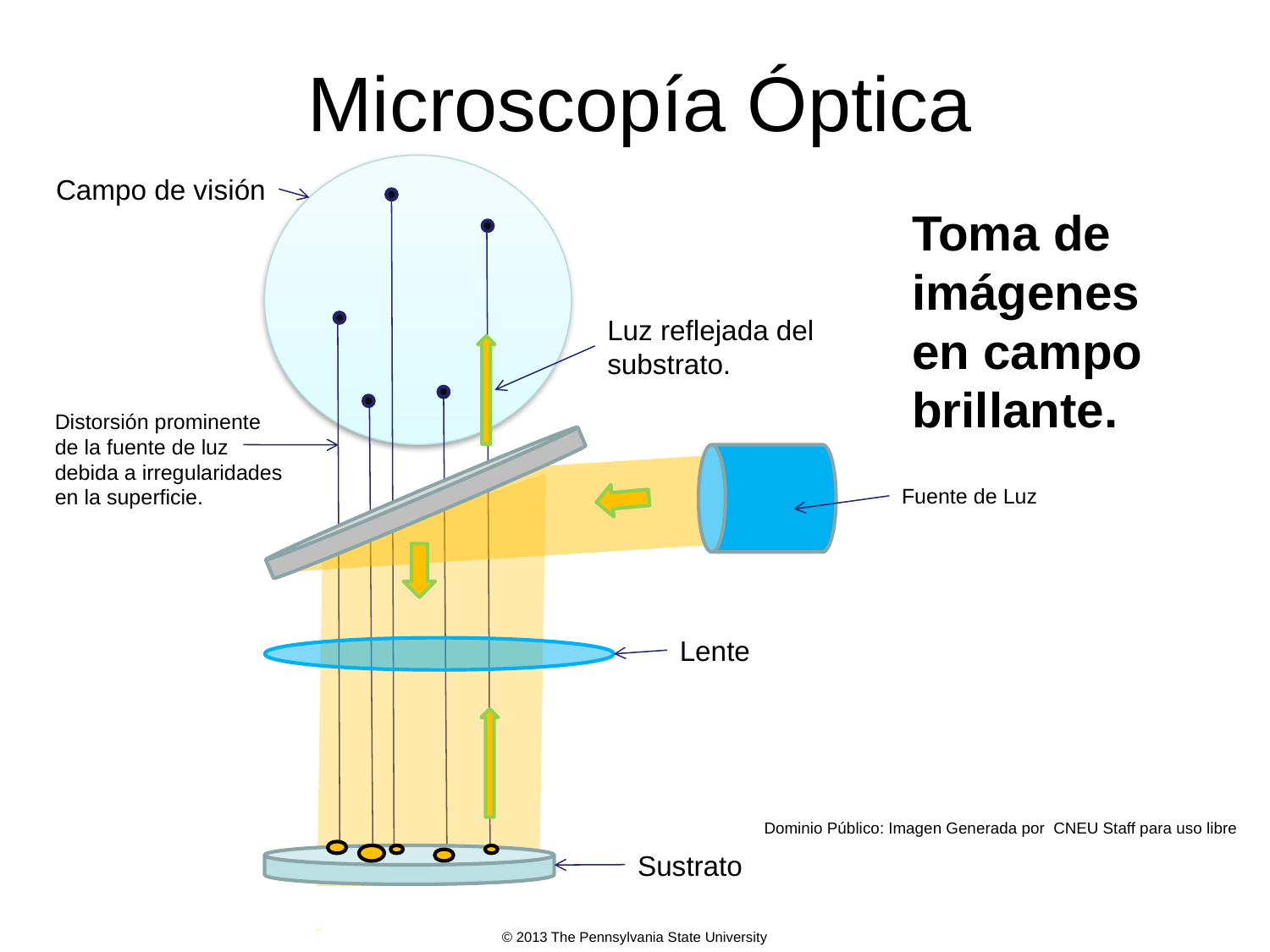

# Microscopía Óptica

Campo de visión

Toma de imágenes en campo brillante.

Luz reflejada del substrato.

Distorsión prominente de la fuente de luz debida a irregularidades en la superficie.

Fuente de Luz

Lente

Sustrato

Dominio Público: Imagen Generada por  CNEU Staff para uso libre